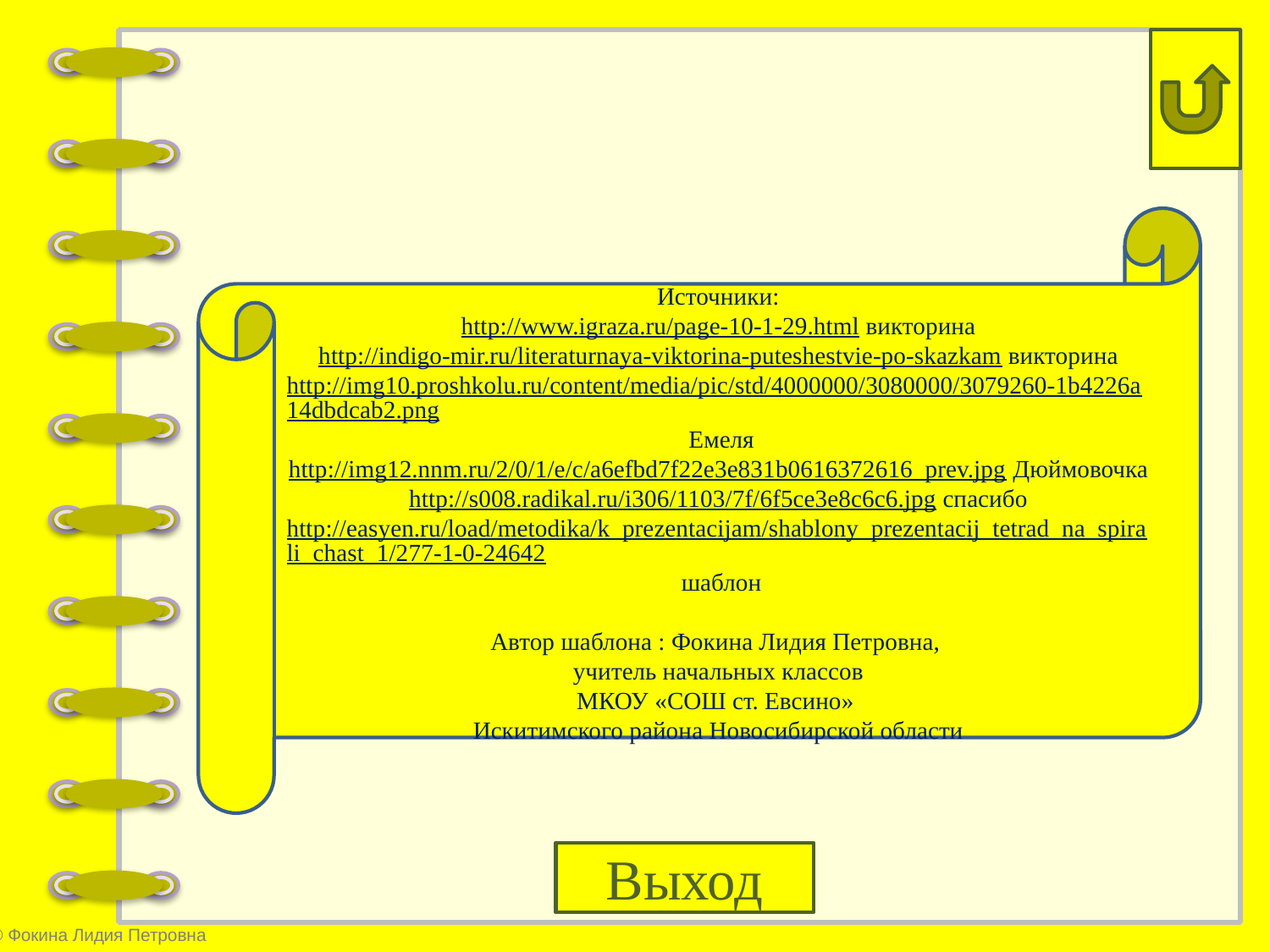

Источники:
http://www.igraza.ru/page-10-1-29.html викторина
http://indigo-mir.ru/literaturnaya-viktorina-puteshestvie-po-skazkam викторина
http://img10.proshkolu.ru/content/media/pic/std/4000000/3080000/3079260-1b4226a14dbdcab2.png Емеля
http://img12.nnm.ru/2/0/1/e/c/a6efbd7f22e3e831b0616372616_prev.jpg Дюймовочка
http://s008.radikal.ru/i306/1103/7f/6f5ce3e8c6c6.jpg спасибо
http://easyen.ru/load/metodika/k_prezentacijam/shablony_prezentacij_tetrad_na_spirali_chast_1/277-1-0-24642 шаблон

Автор шаблона : Фокина Лидия Петровна,
учитель начальных классов
МКОУ «СОШ ст. Евсино»
Искитимского района Новосибирской области

Выход